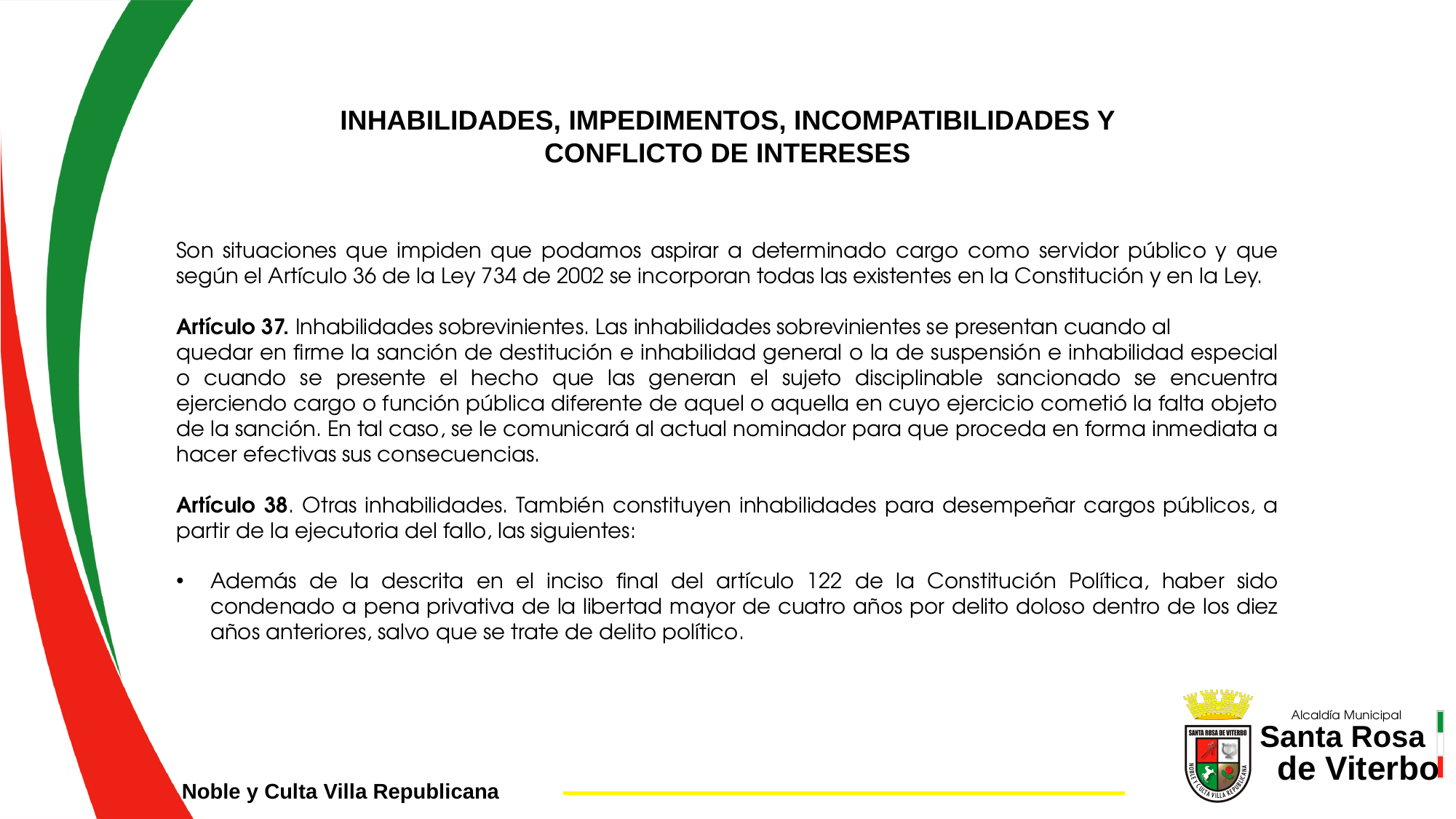

INHABILIDADES, IMPEDIMENTOS, INCOMPATIBILIDADES Y CONFLICTO DE INTERESES
Son situaciones que impiden que podamos aspirar a determinado cargo como servidor público y que según el Artículo 36 de la Ley 734 de 2002 se incorporan todas las existentes en la Constitución y en la Ley.

Artículo 37. Inhabilidades sobrevinientes. Las inhabilidades sobrevinientes se presentan cuando al
quedar en firme la sanción de destitución e inhabilidad general o la de suspensión e inhabilidad especial o cuando se presente el hecho que las generan el sujeto disciplinable sancionado se encuentra ejerciendo cargo o función pública diferente de aquel o aquella en cuyo ejercicio cometió la falta objeto de la sanción. En tal caso, se le comunicará al actual nominador para que proceda en forma inmediata a hacer efectivas sus consecuencias.

Artículo 38. Otras inhabilidades. También constituyen inhabilidades para desempeñar cargos públicos, a partir de la ejecutoria del fallo, las siguientes:

Además de la descrita en el inciso final del artículo 122 de la Constitución Política, haber sido condenado a pena privativa de la libertad mayor de cuatro años por delito doloso dentro de los diez años anteriores, salvo que se trate de delito político.